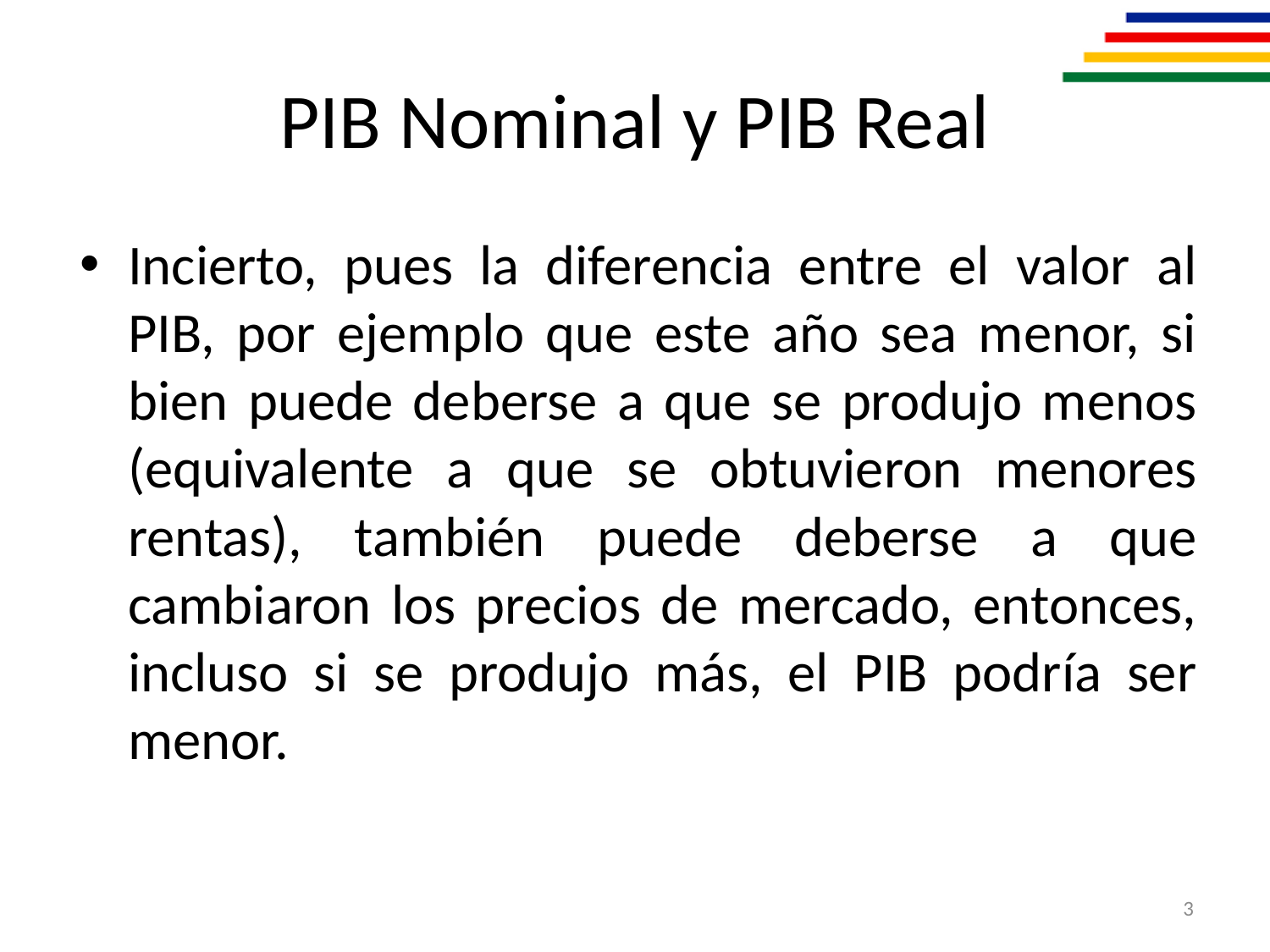

# PIB Nominal y PIB Real
Incierto, pues la diferencia entre el valor al PIB, por ejemplo que este año sea menor, si bien puede deberse a que se produjo menos (equivalente a que se obtuvieron menores rentas), también puede deberse a que cambiaron los precios de mercado, entonces, incluso si se produjo más, el PIB podría ser menor.
3